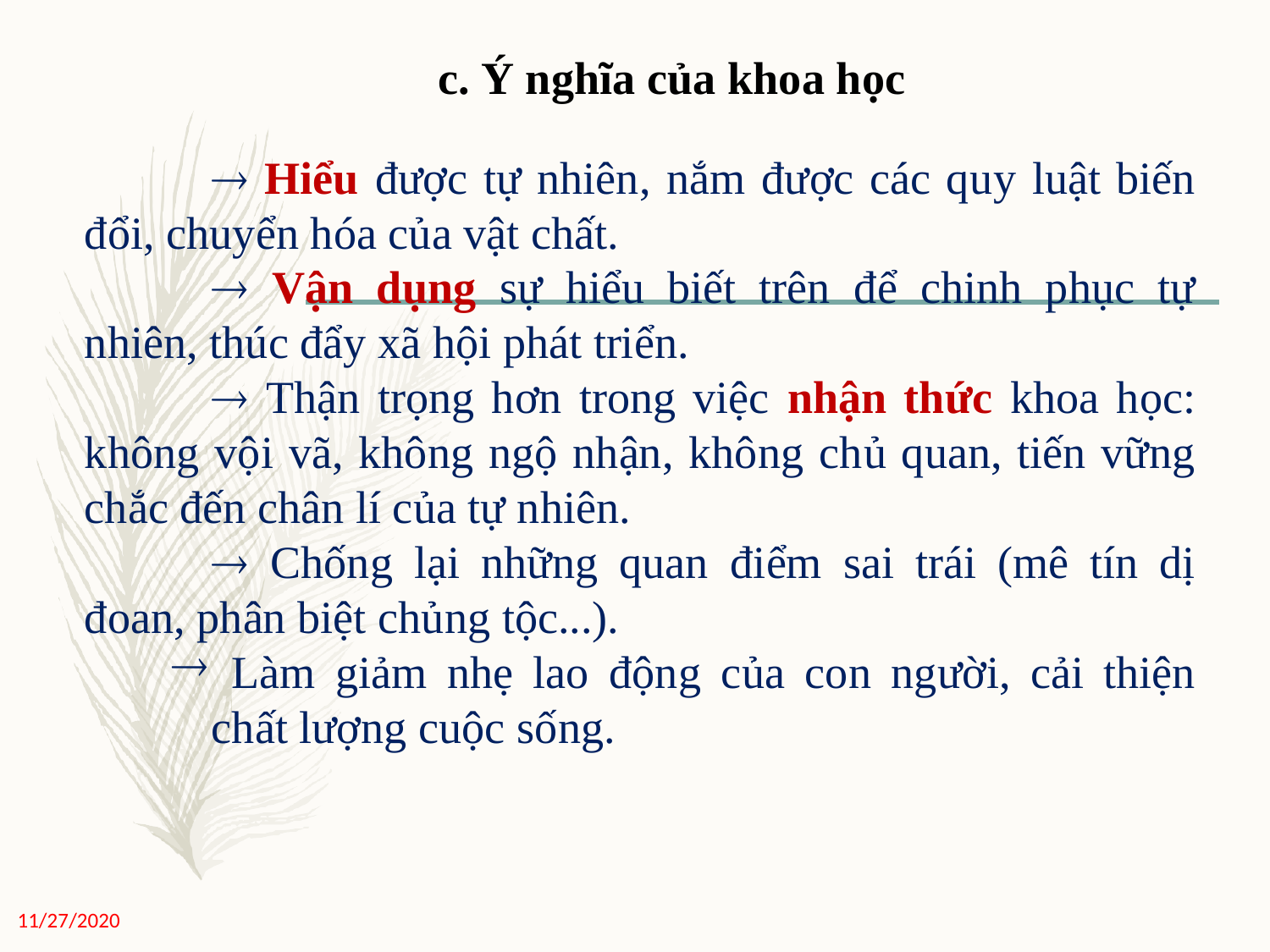

c. Ý nghĩa của khoa học
	→ Hiểu được tự nhiên, nắm được các quy luật biến đổi, chuyển hóa của vật chất.
	→ Vận dụng sự hiểu biết trên để chinh phục tự nhiên, thúc đẩy xã hội phát triển.
	→ Thận trọng hơn trong việc nhận thức khoa học: không vội vã, không ngộ nhận, không chủ quan, tiến vững chắc đến chân lí của tự nhiên.
	→ Chống lại những quan điểm sai trái (mê tín dị đoan, phân biệt chủng tộc...).
 Làm giảm nhẹ lao động của con người, cải thiện chất lượng cuộc sống.

11/27/2020